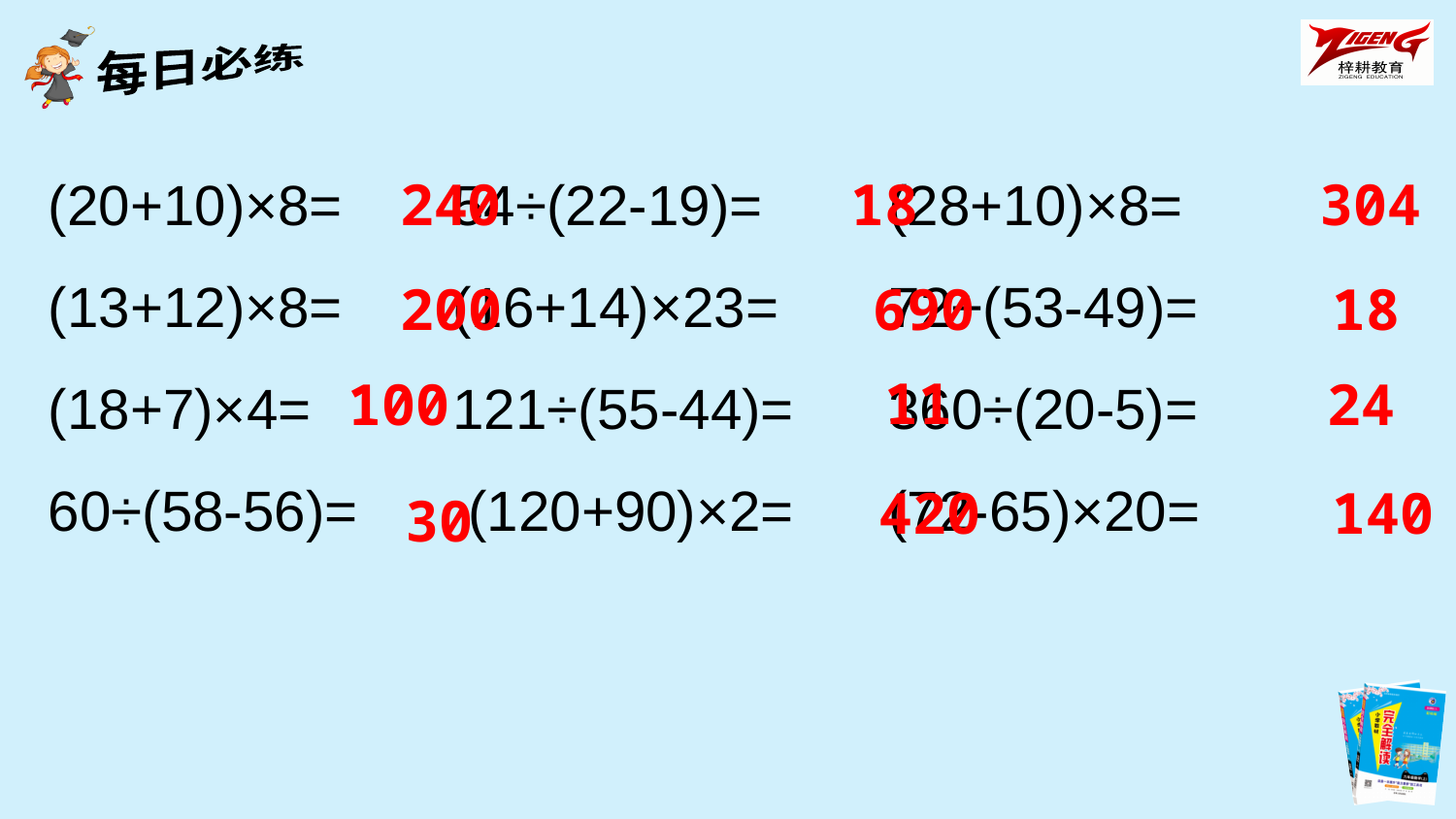

(20+10)×8=       54÷(22-19)=        (28+10)×8=
(13+12)×8=       (16+14)×23=       72÷(53-49)=
(18+7)×4=         121÷(55-44)=      360÷(20-5)=
60÷(58-56)=       (120+90)×2=      (72-65)×20=
240
18
304
690
18
200
11
24
100
420
140
30